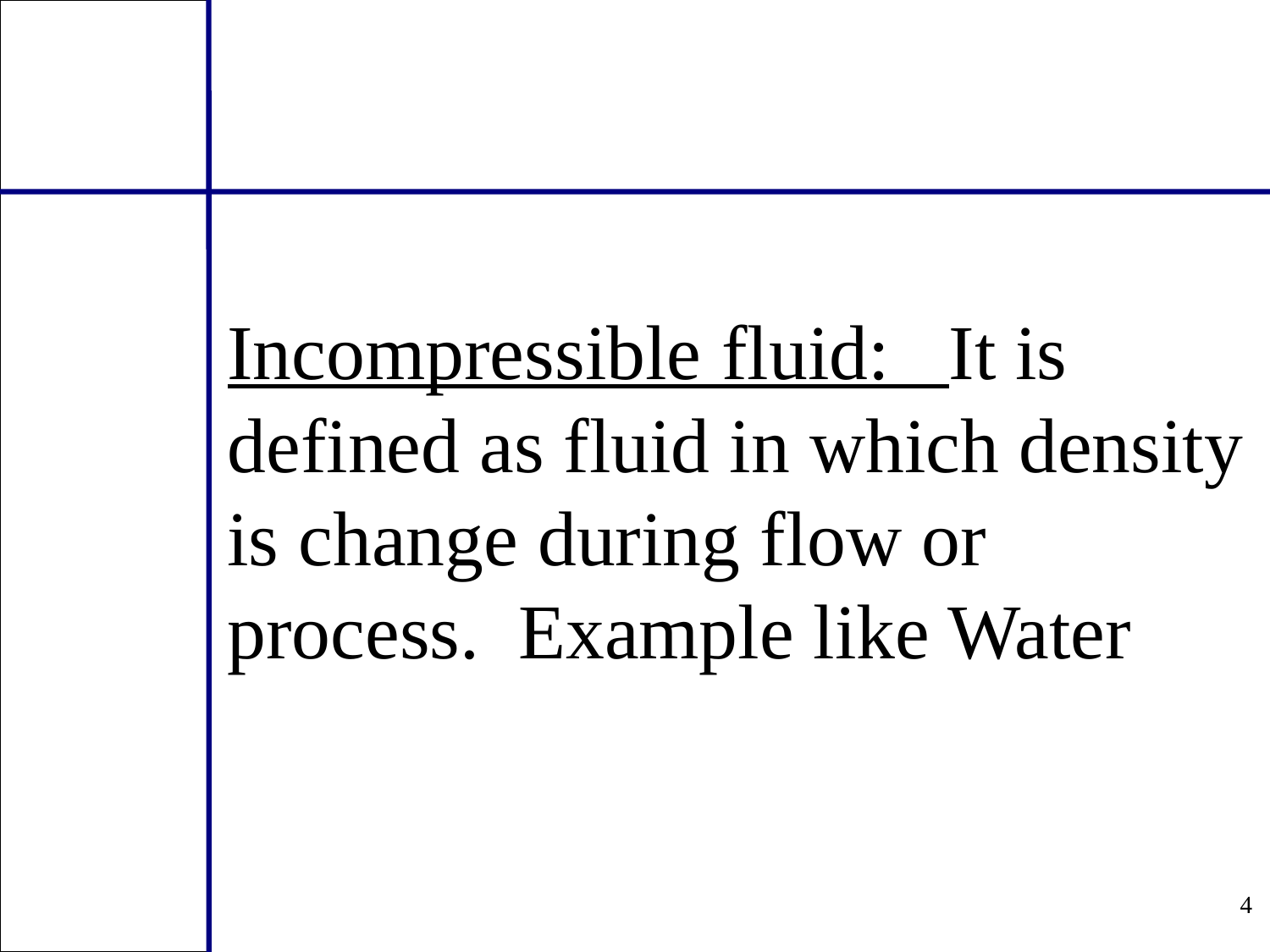

Incompressible fluid:   It is defined as fluid in which density is change during flow or process.  Example like Water

4